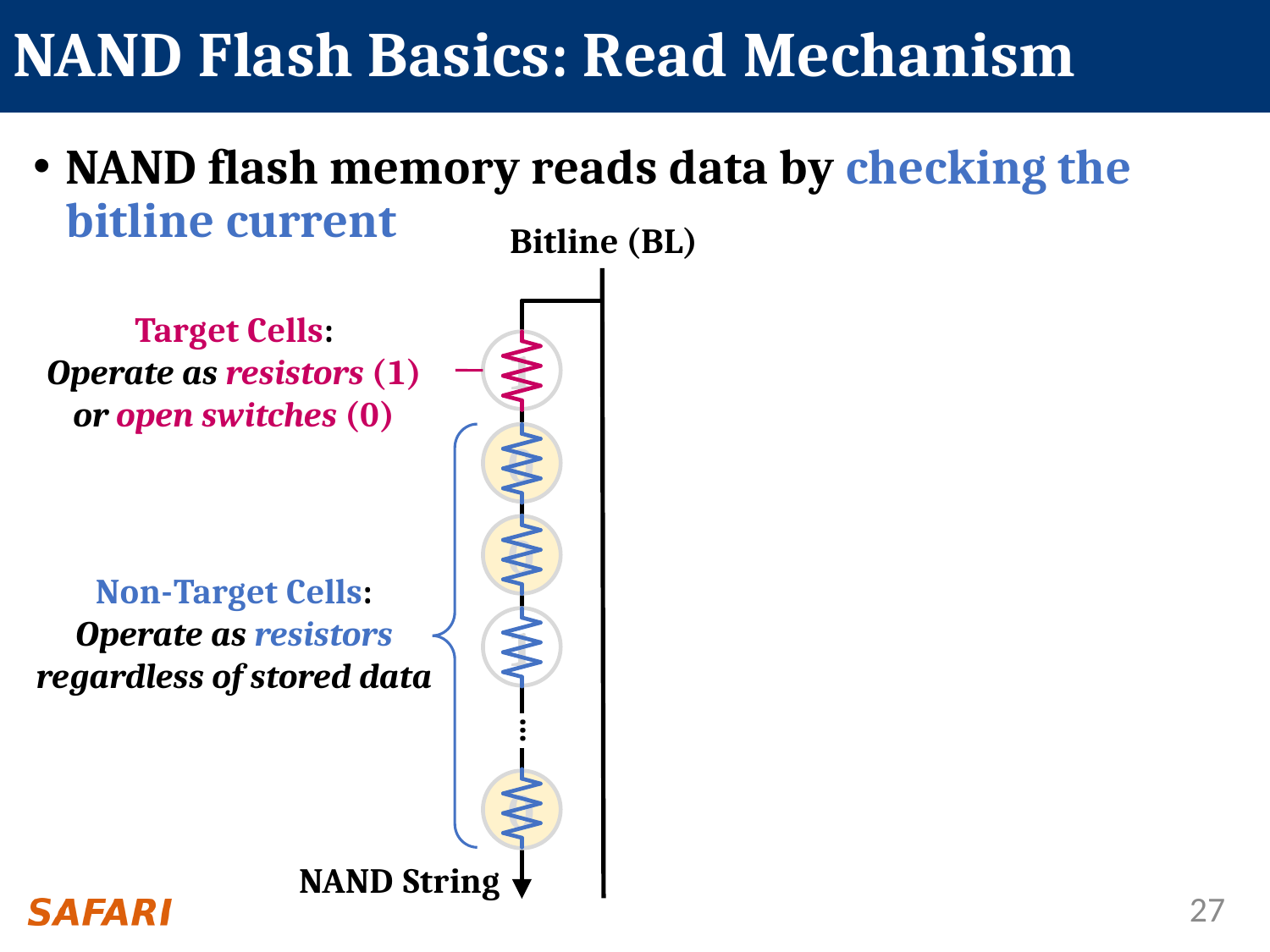

# NAND Flash Basics: Read Mechanism
NAND flash memory reads data by checking the bitline current
Bitline (BL)
Target Cells:
Operate as resistors (1)
or open switches (0)
1

0
0
Non-Target Cells:
Operate as resistors
regardless of stored data
1
…
0
NAND String